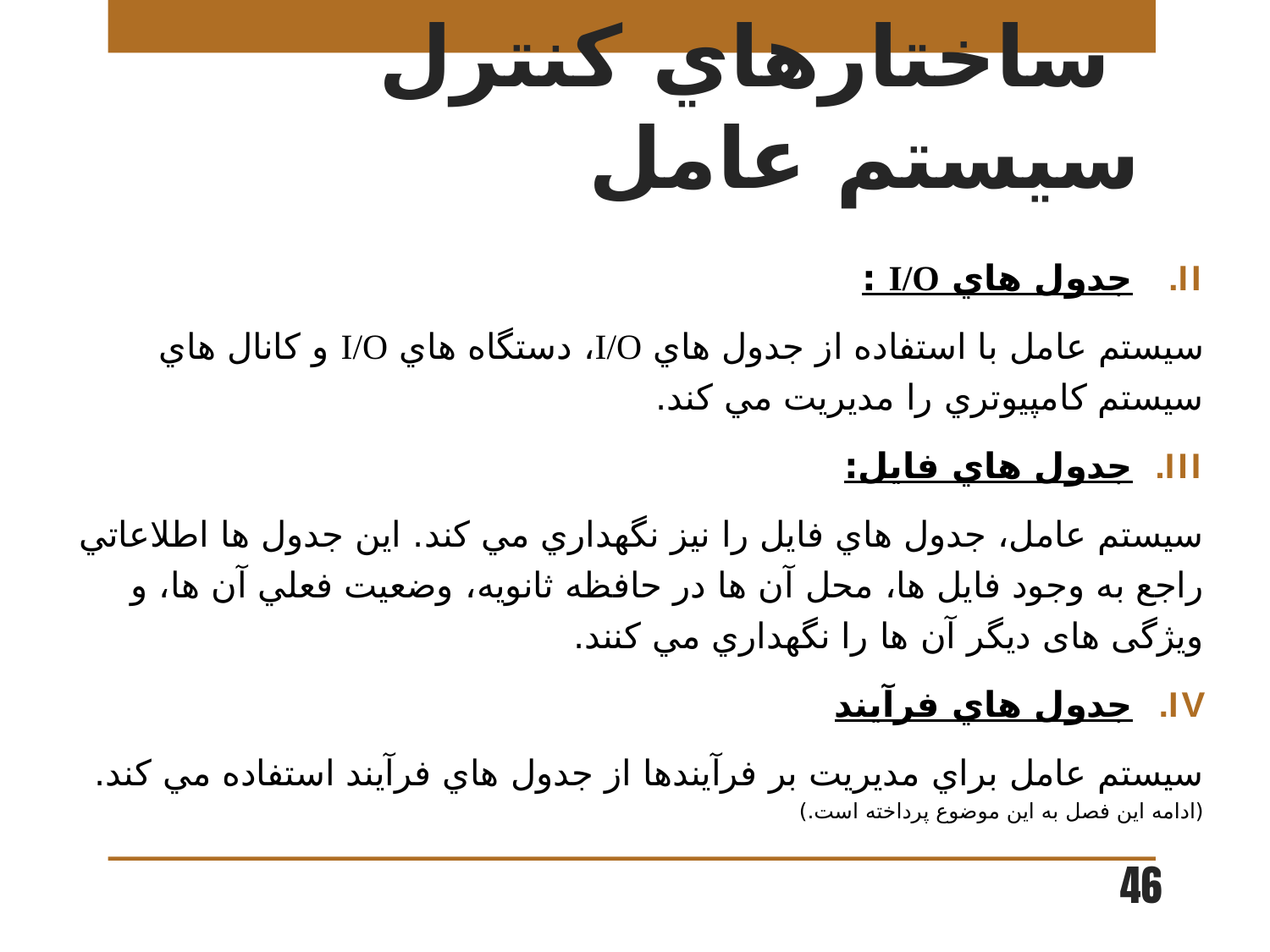

# ساختارهاي كنترل سيستم عامل
جدول هاي I/O :
سيستم عامل با استفاده از جدول هاي I/O، دستگاه هاي I/O و كانال هاي سيستم كامپيوتري را مديريت مي كند.
جدول هاي فايل:
سيستم عامل، جدول هاي فايل را نيز نگهداري مي كند. اين جدول ها اطلاعاتي راجع به وجود فايل ها، محل آن ها در حافظه ثانويه، وضعيت فعلي آن ها، و ویژگی های ديگر آن ها را نگهداري مي كنند.
جدول هاي فرآيند
سيستم عامل براي مديريت بر فرآيندها از جدول هاي فرآيند استفاده مي كند. (ادامه این فصل به این موضوع پرداخته است.)
46